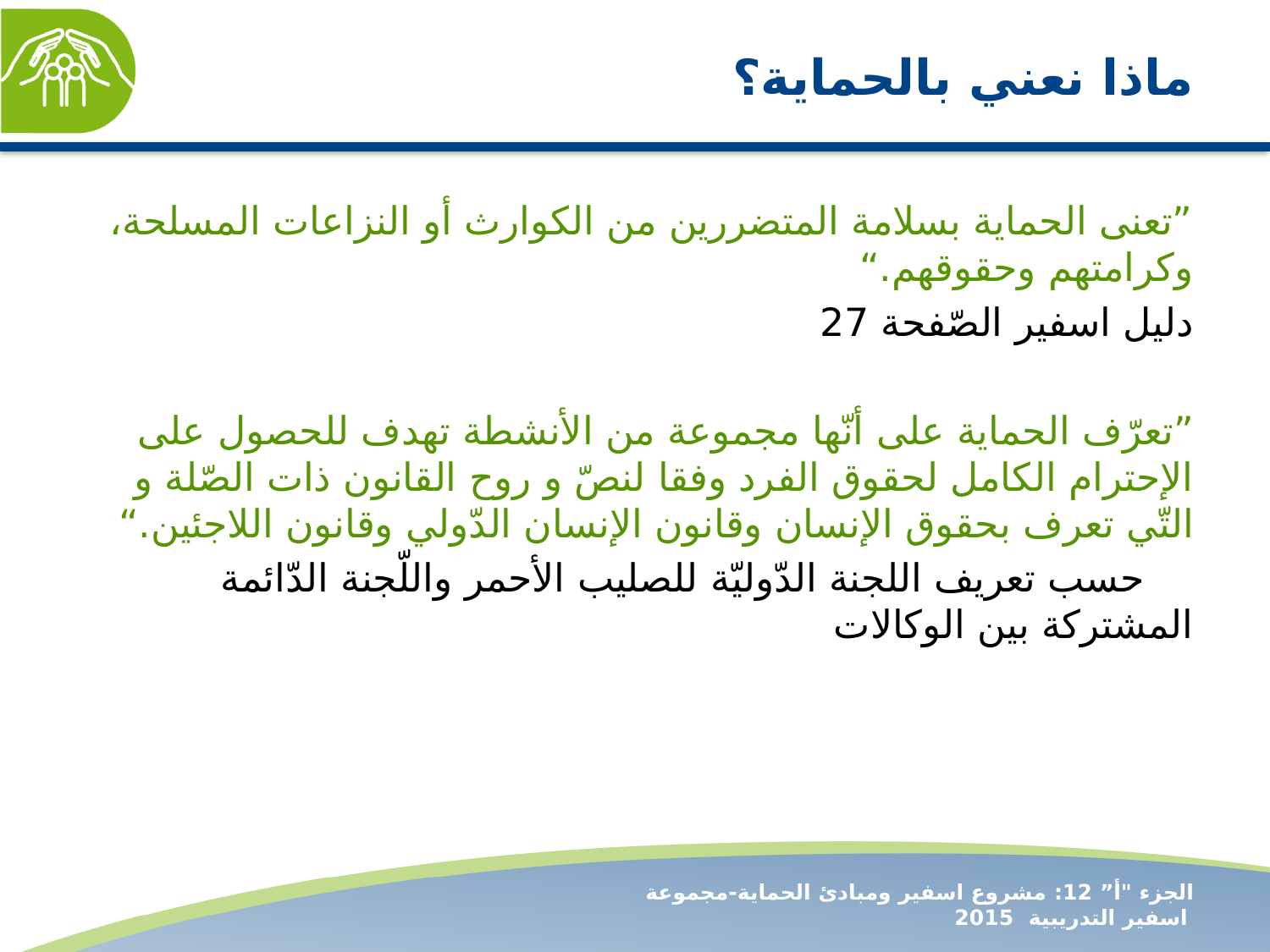

# ماذا نعني بالحماية؟
”تعنى الحماية بسلامة المتضررين من الكوارث أو النزاعات المسلحة، وكرامتهم وحقوقهم.“
دليل اسفير الصّفحة 27

”تعرّف الحماية على أنّها مجموعة من الأنشطة تهدف للحصول على الإحترام الكامل لحقوق الفرد وفقا لنصّ و روح القانون ذات الصّلة و التّي تعرف بحقوق الإنسان وقانون الإنسان الدّولي وقانون اللاجئين.“
    حسب تعريف اللجنة الدّوليّة للصليب الأحمر واللّجنة الدّائمة المشتركة بين الوكالات
الجزء "أ” 12: مشروع اسفير ومبادئ الحماية-مجموعة اسفير التدريبية  2015